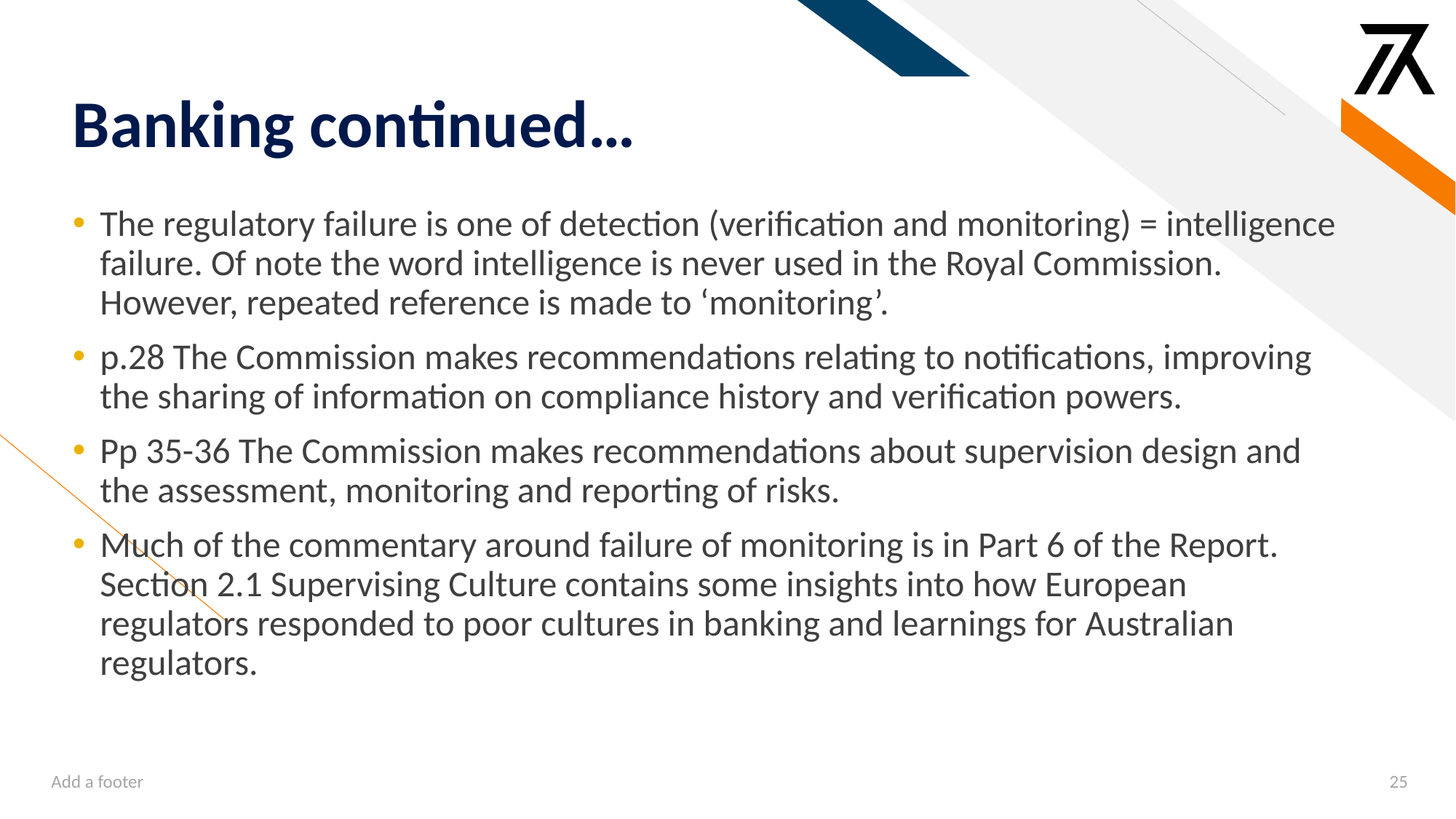

# Banking continued…
The regulatory failure is one of detection (verification and monitoring) = intelligence failure. Of note the word intelligence is never used in the Royal Commission.  However, repeated reference is made to ‘monitoring’.
p.28 The Commission makes recommendations relating to notifications, improving the sharing of information on compliance history and verification powers.
Pp 35-36 The Commission makes recommendations about supervision design and the assessment, monitoring and reporting of risks.
Much of the commentary around failure of monitoring is in Part 6 of the Report. Section 2.1 Supervising Culture contains some insights into how European regulators responded to poor cultures in banking and learnings for Australian regulators.

Add a footer
25